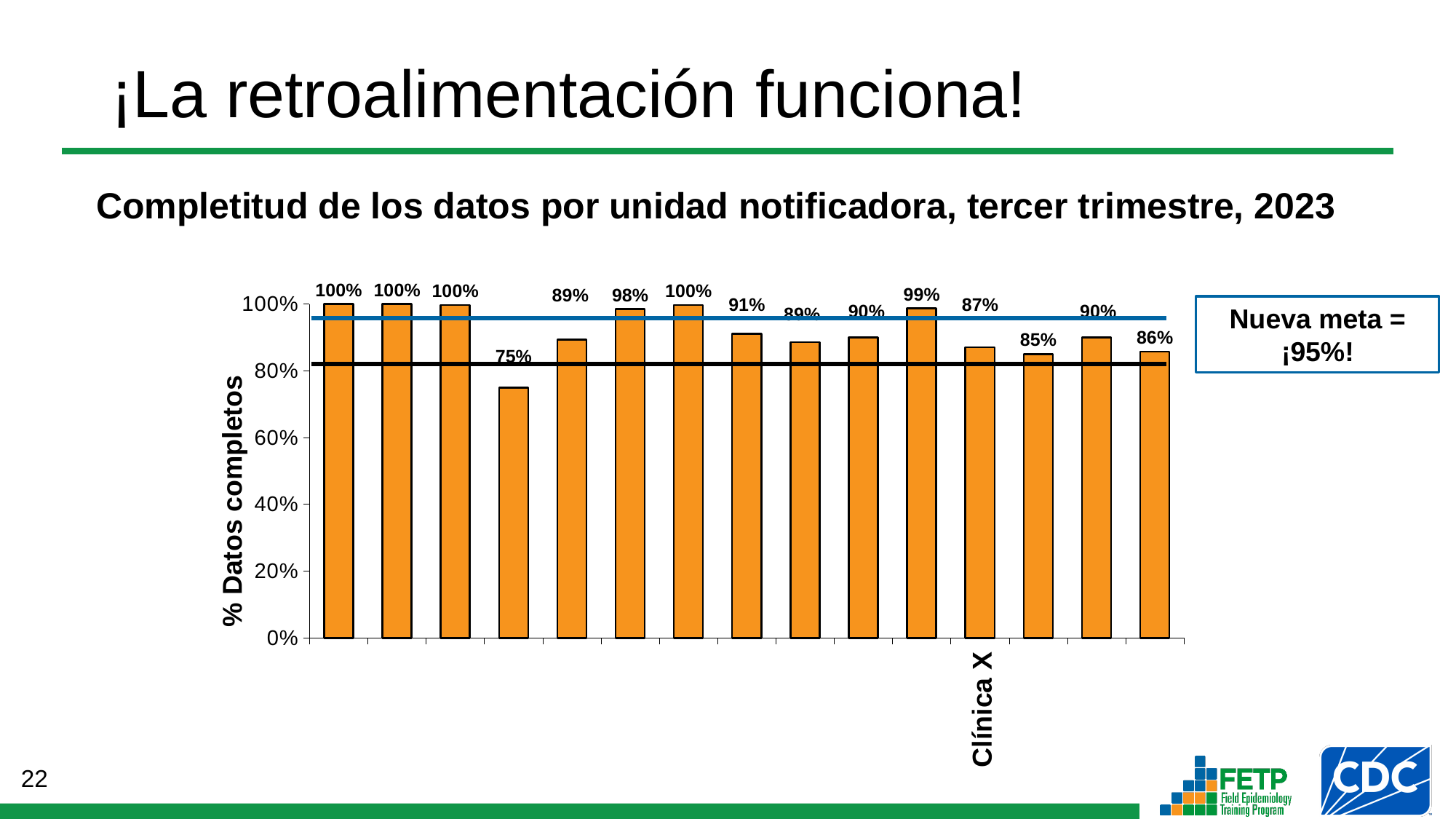

# ¡La retroalimentación funciona!
Completitud de los datos por unidad notificadora, tercer trimestre, 2023

### Chart

| Category |  |
|---|---|
| Agency A | 1.0 |
| Agency B | 1.0 |
| Agency C | 0.9963414634146341 |
| Agency D | 0.7500000000000031 |
| Agency E | 0.8936170212765957 |
| Agency F | 0.9843462246777164 |
| Agency G | 0.9974059662775615 |
| Agency H | 0.910961466517022 |
| Agency I | 0.8859374999999995 |
| Agency J | 0.9 |
| Agency K | 0.9864864864864865 |
| Agency X | 0.870000000000003 |
| Agency M | 0.8500000000000006 |
| Agency N | 0.9 |
| Agency O | 0.8571428571428577 |
Nueva meta = ¡95%!
Clínica X